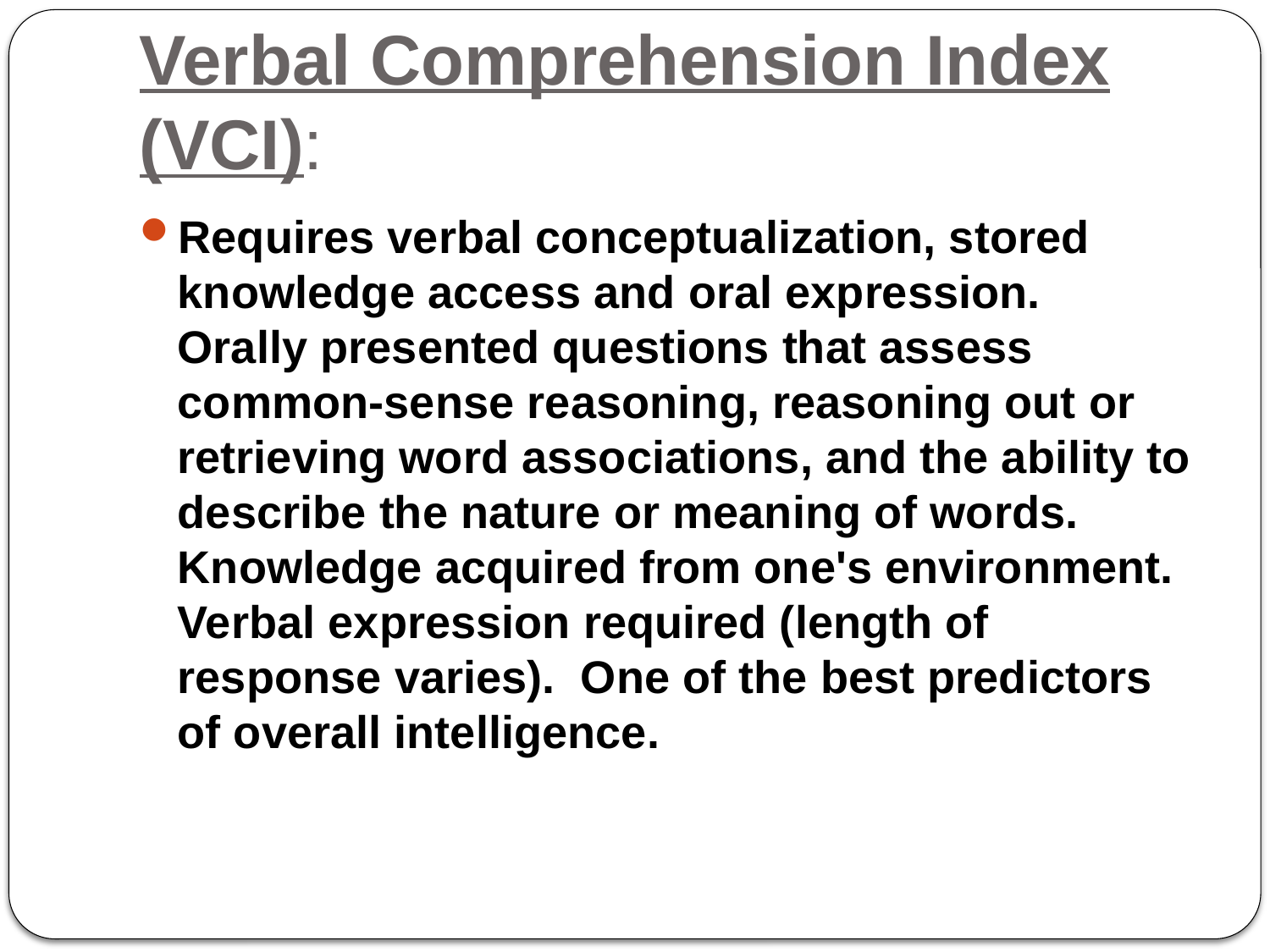

# Verbal Comprehension Index (VCI):
Requires verbal conceptualization, stored knowledge access and oral expression.  Orally presented questions that assess common-sense reasoning, reasoning out or retrieving word associations, and the ability to describe the nature or meaning of words.  Knowledge acquired from one's environment.  Verbal expression required (length of response varies).  One of the best predictors of overall intelligence.